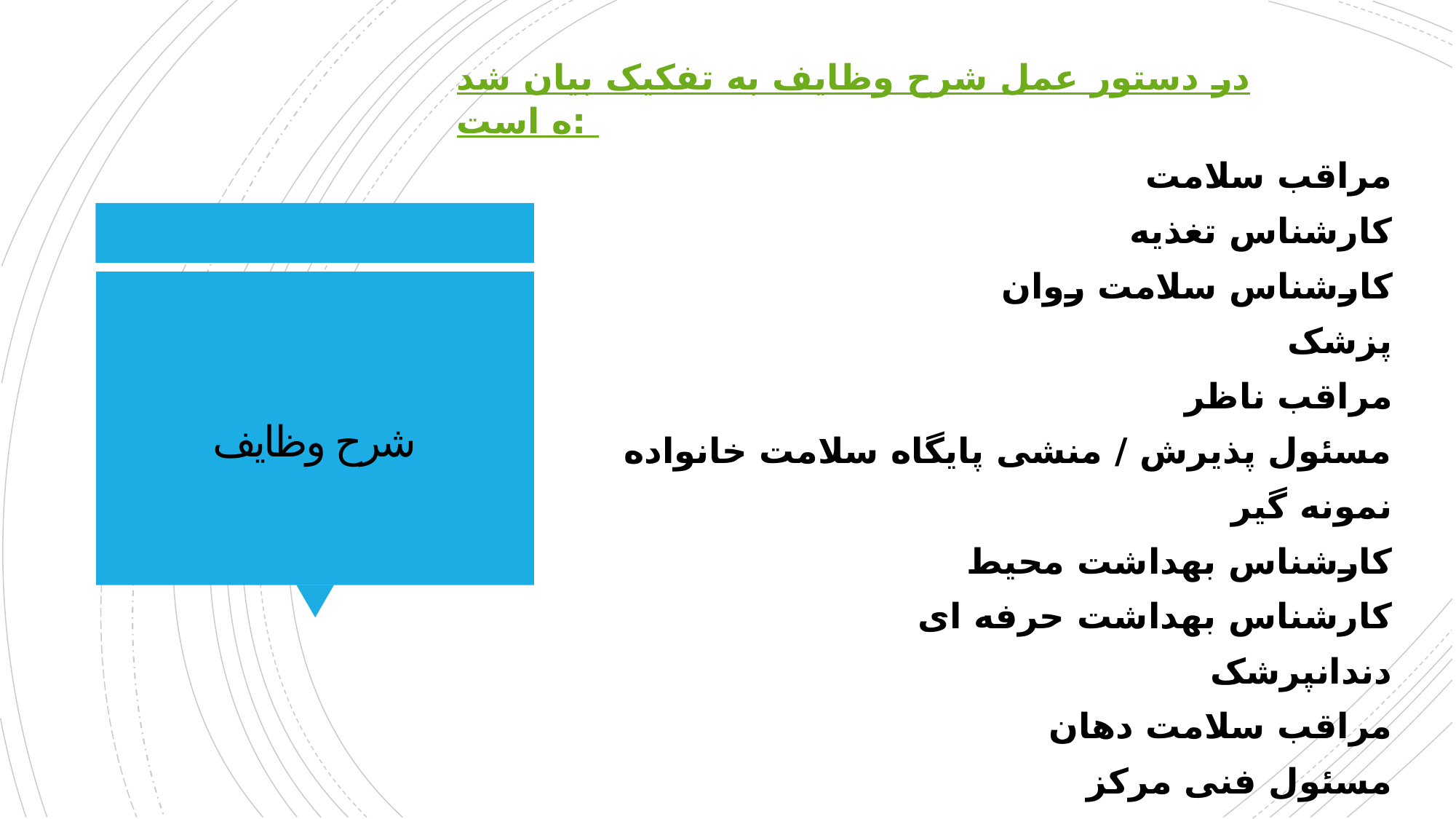

در دستور عمل شرح وظایف به تفکیک بیان شده است:
مراقب سلامت
کارشناس تغذیه
کارشناس سلامت روان
پزشک
مراقب ناظر
مسئول پذیرش / منشی پایگاه سلامت خانواده
نمونه گیر
کارشناس بهداشت محیط
کارشناس بهداشت حرفه ای
دندانپرشک
مراقب سلامت دهان
مسئول فنی مرکز

# شرح وظایف